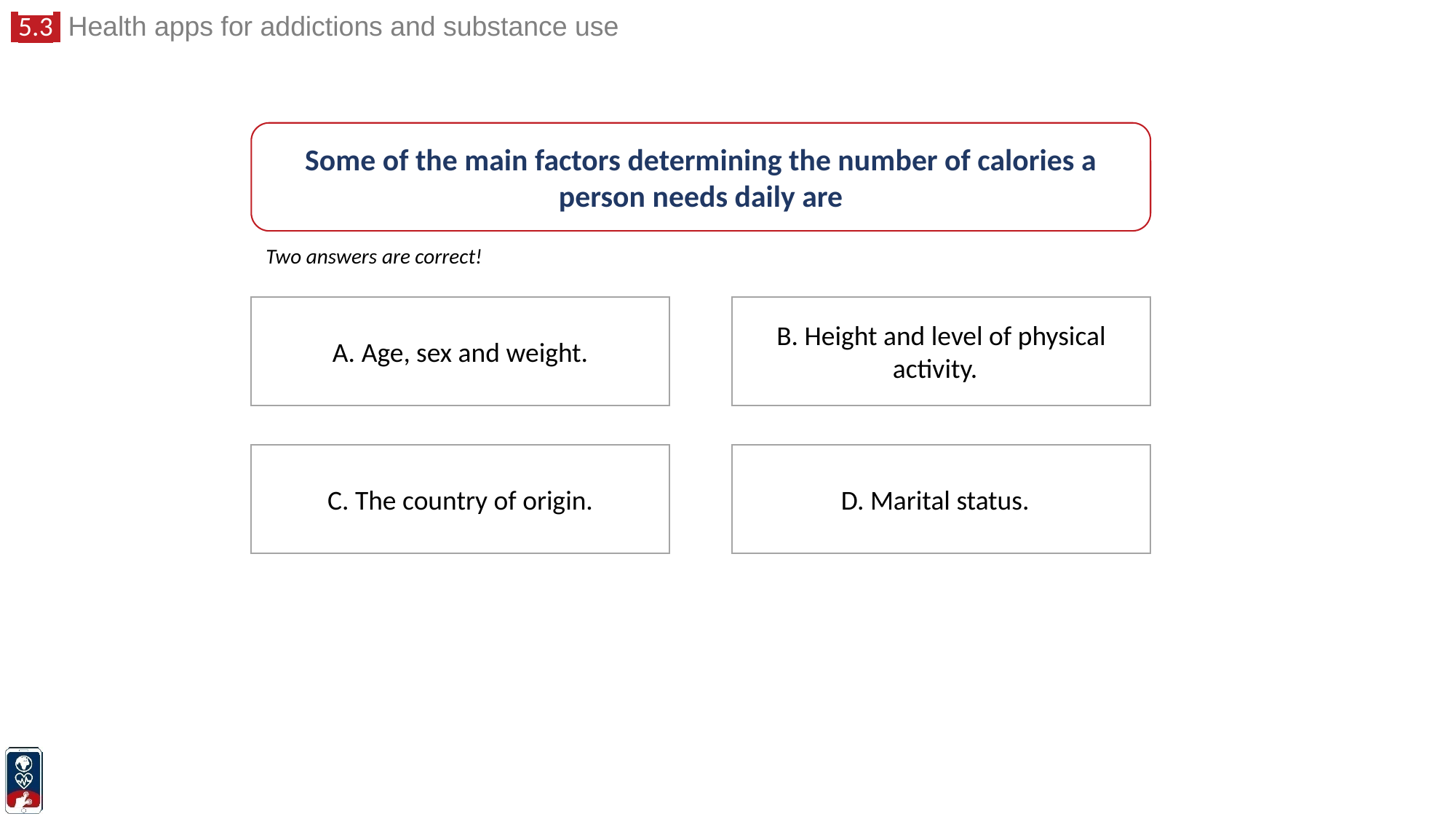

Some of the main factors determining the number of calories a person needs daily are
Two answers are correct!
A. Age, sex and weight.
B. Height and level of physical activity.
D. Marital status.
C. The country of origin.